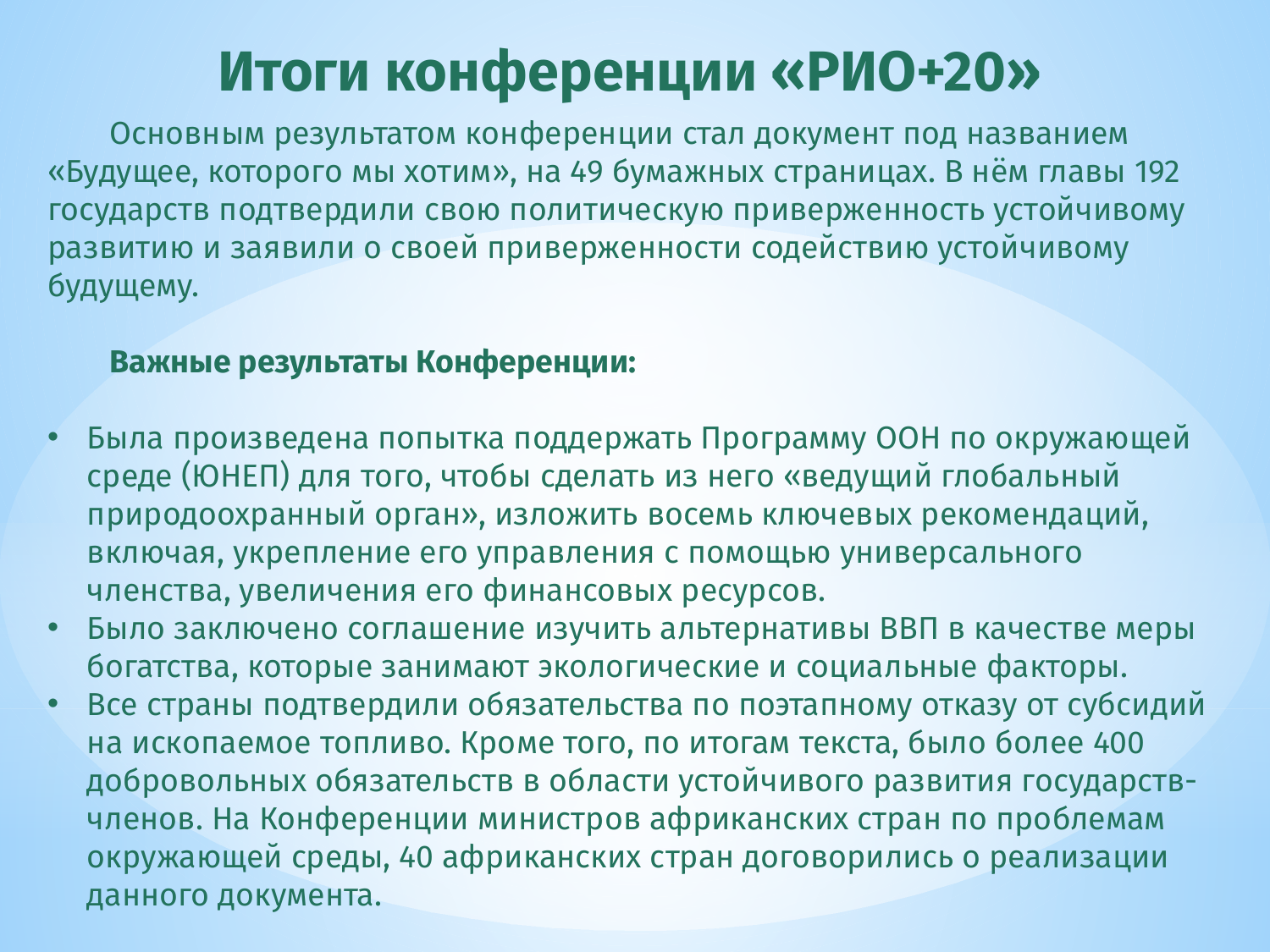

Итоги конференции «РИО+20»
Основным результатом конференции стал документ под названием «Будущее, которого мы хотим», на 49 бумажных страницах. В нём главы 192 государств подтвердили свою политическую приверженность устойчивому развитию и заявили о своей приверженности содействию устойчивому будущему.

Важные результаты Конференции:

Была произведена попытка поддержать Программу ООН по окружающей среде (ЮНЕП) для того, чтобы сделать из него «ведущий глобальный природоохранный орган», изложить восемь ключевых рекомендаций, включая, укрепление его управления с помощью универсального членства, увеличения его финансовых ресурсов.
Было заключено соглашение изучить альтернативы ВВП в качестве меры богатства, которые занимают экологические и социальные факторы.
Все страны подтвердили обязательства по поэтапному отказу от субсидий на ископаемое топливо. Кроме того, по итогам текста, было более 400 добровольных обязательств в области устойчивого развития государств-членов. На Конференции министров африканских стран по проблемам окружающей среды, 40 африканских стран договорились о реализации данного документа.